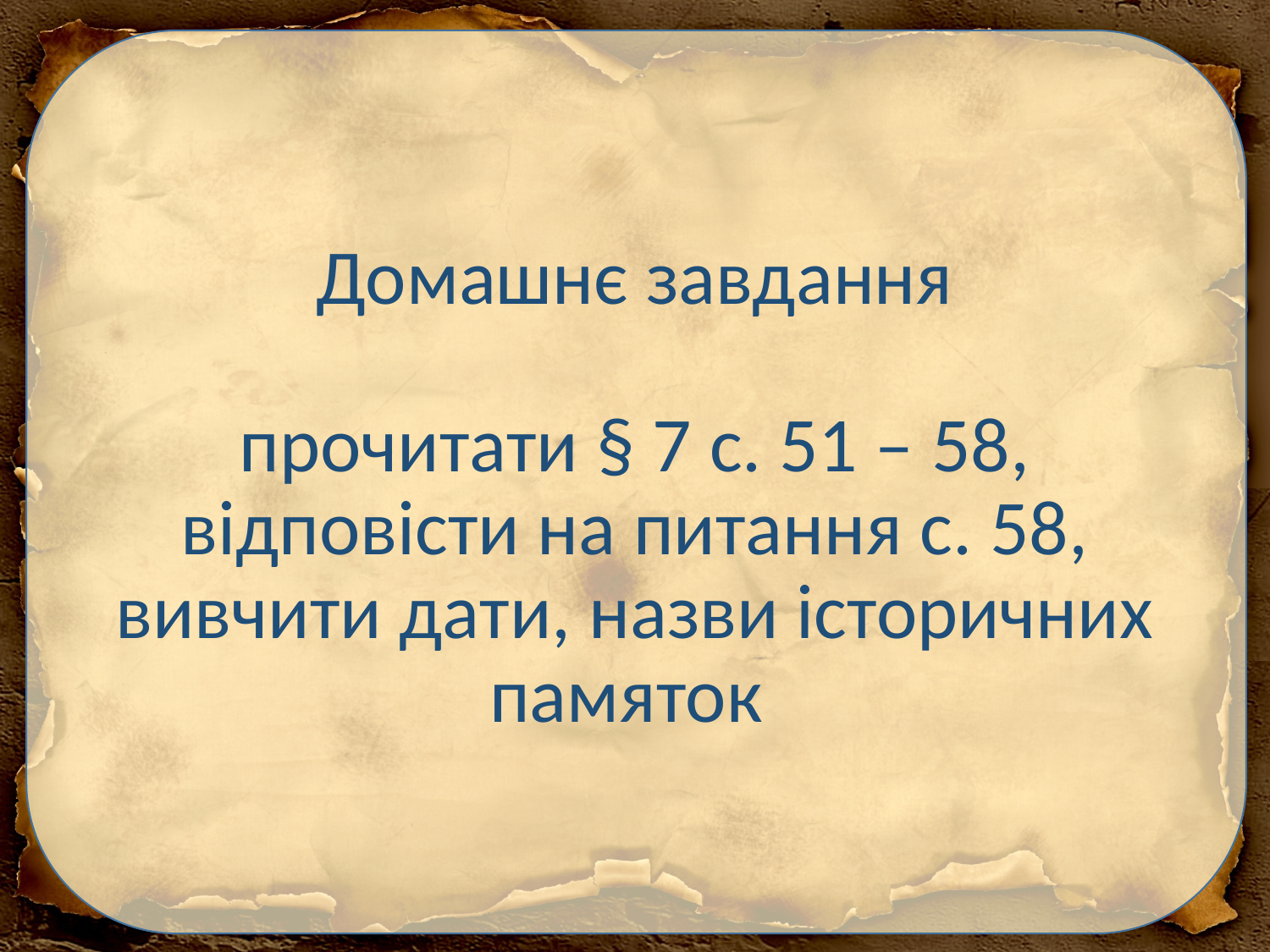

# Домашнє завдання прочитати § 7 с. 51 – 58, відповісти на питання с. 58, вивчити дати, назви історичних памяток